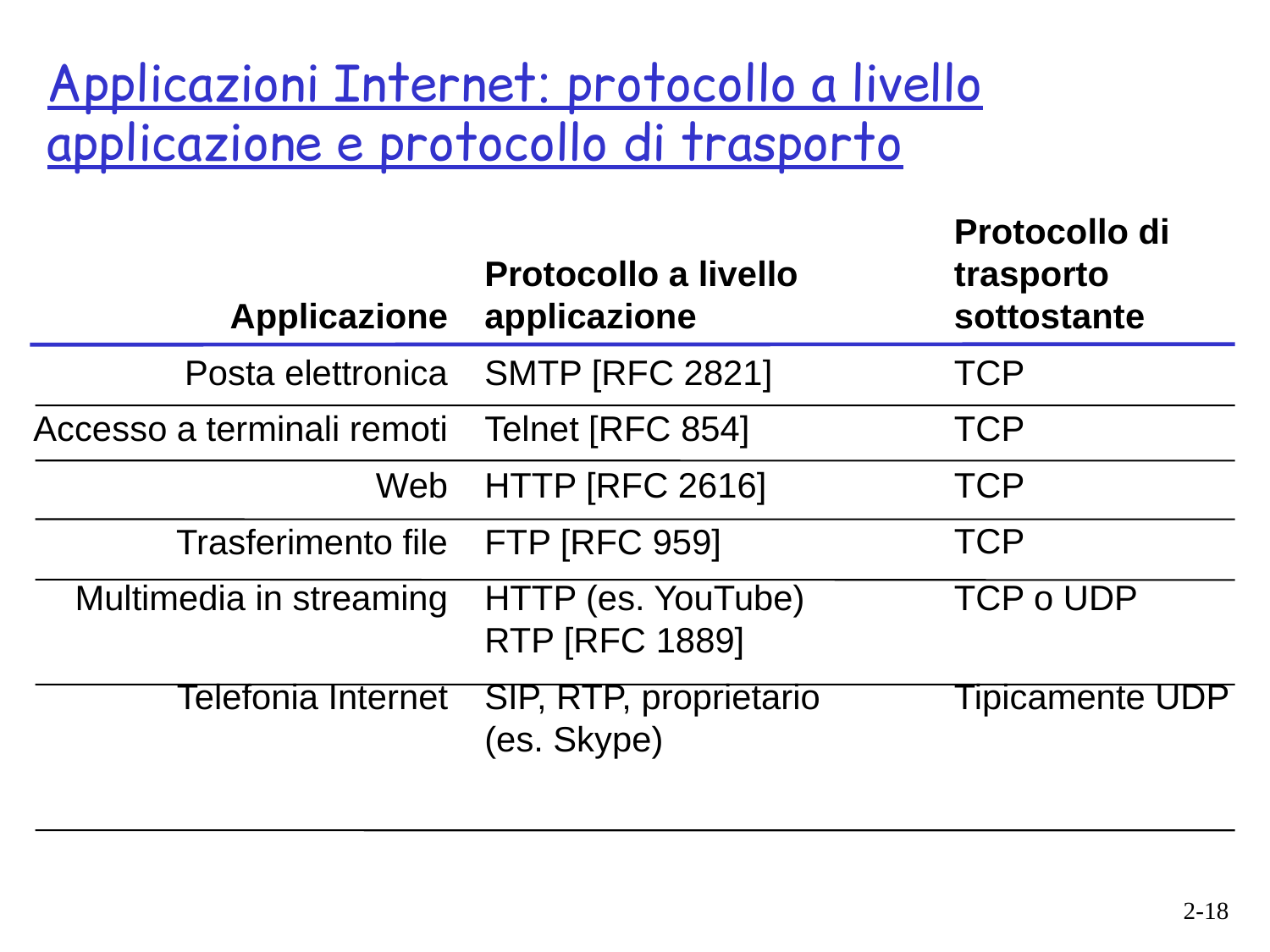

# Applicazioni Internet: protocollo a livello applicazione e protocollo di trasporto
Applicazione
Posta elettronica
Accesso a terminali remoti
Web
Trasferimento file
Multimedia in streaming
Telefonia Internet

Protocollo a livello
applicazione
SMTP [RFC 2821]
Telnet [RFC 854]
HTTP [RFC 2616]
FTP [RFC 959]
HTTP (es. YouTube)
RTP [RFC 1889]
SIP, RTP, proprietario
(es. Skype)
Protocollo di
trasporto sottostante
TCP
TCP
TCP
TCP
TCP o UDP
Tipicamente UDP

2-18